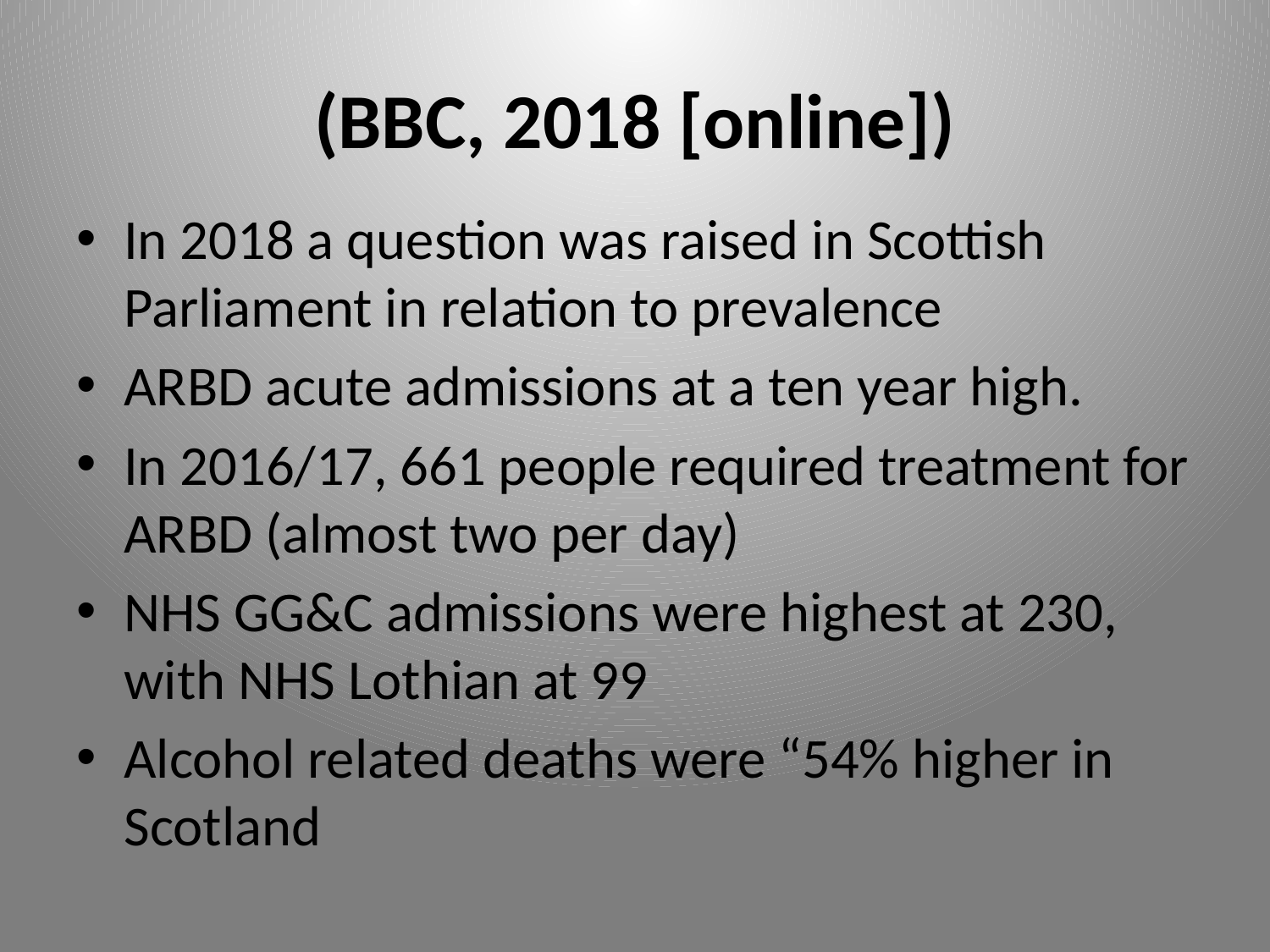

# (BBC, 2018 [online])
In 2018 a question was raised in Scottish Parliament in relation to prevalence
ARBD acute admissions at a ten year high.
In 2016/17, 661 people required treatment for ARBD (almost two per day)
NHS GG&C admissions were highest at 230, with NHS Lothian at 99
Alcohol related deaths were “54% higher in Scotland